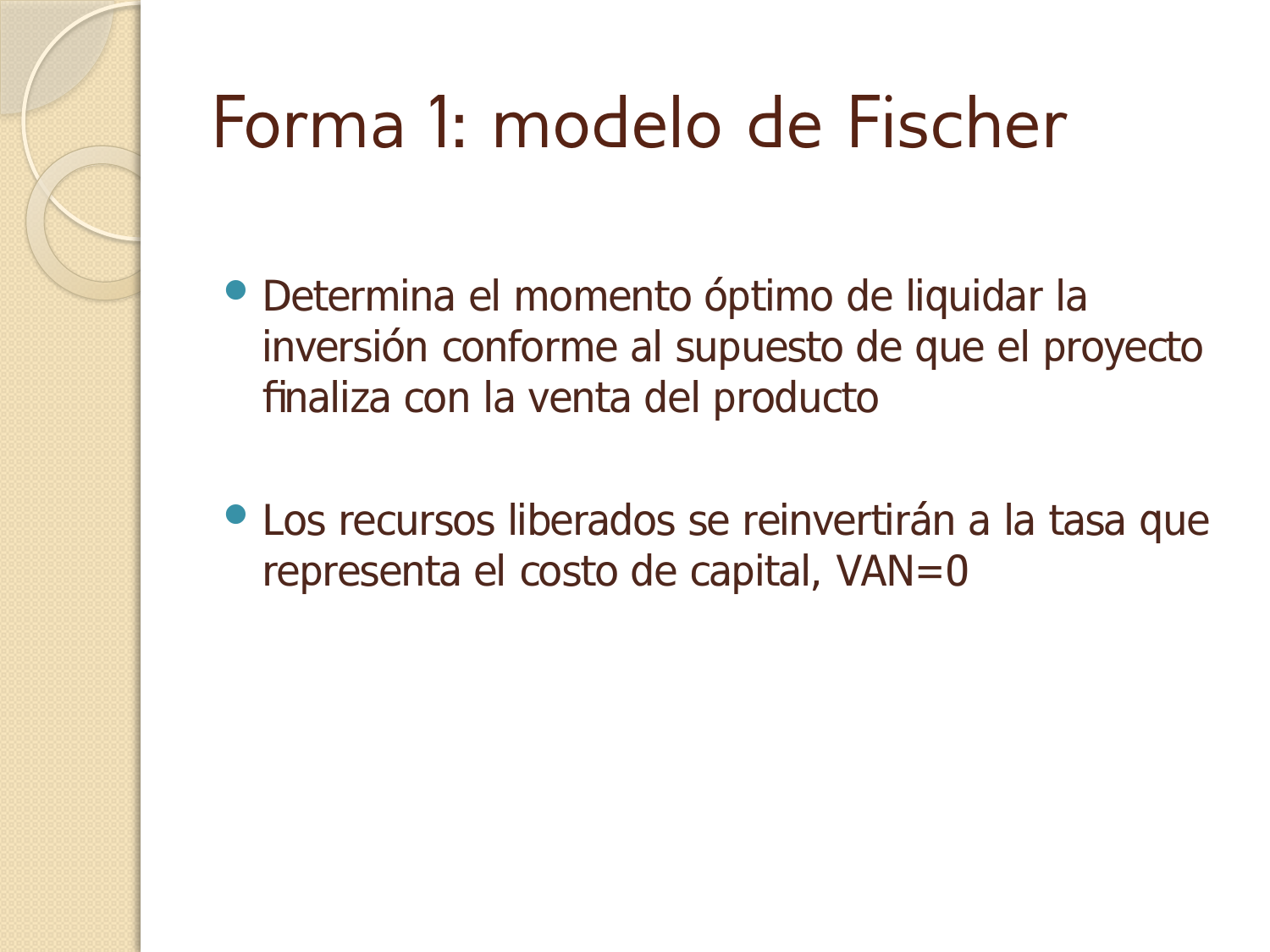

# Forma 1: modelo de Fischer

Determina el momento óptimo de liquidar la inversión conforme al supuesto de que el proyecto finaliza con la venta del producto

Los recursos liberados se reinvertirán a la tasa que representa el costo de capital, VAN=0